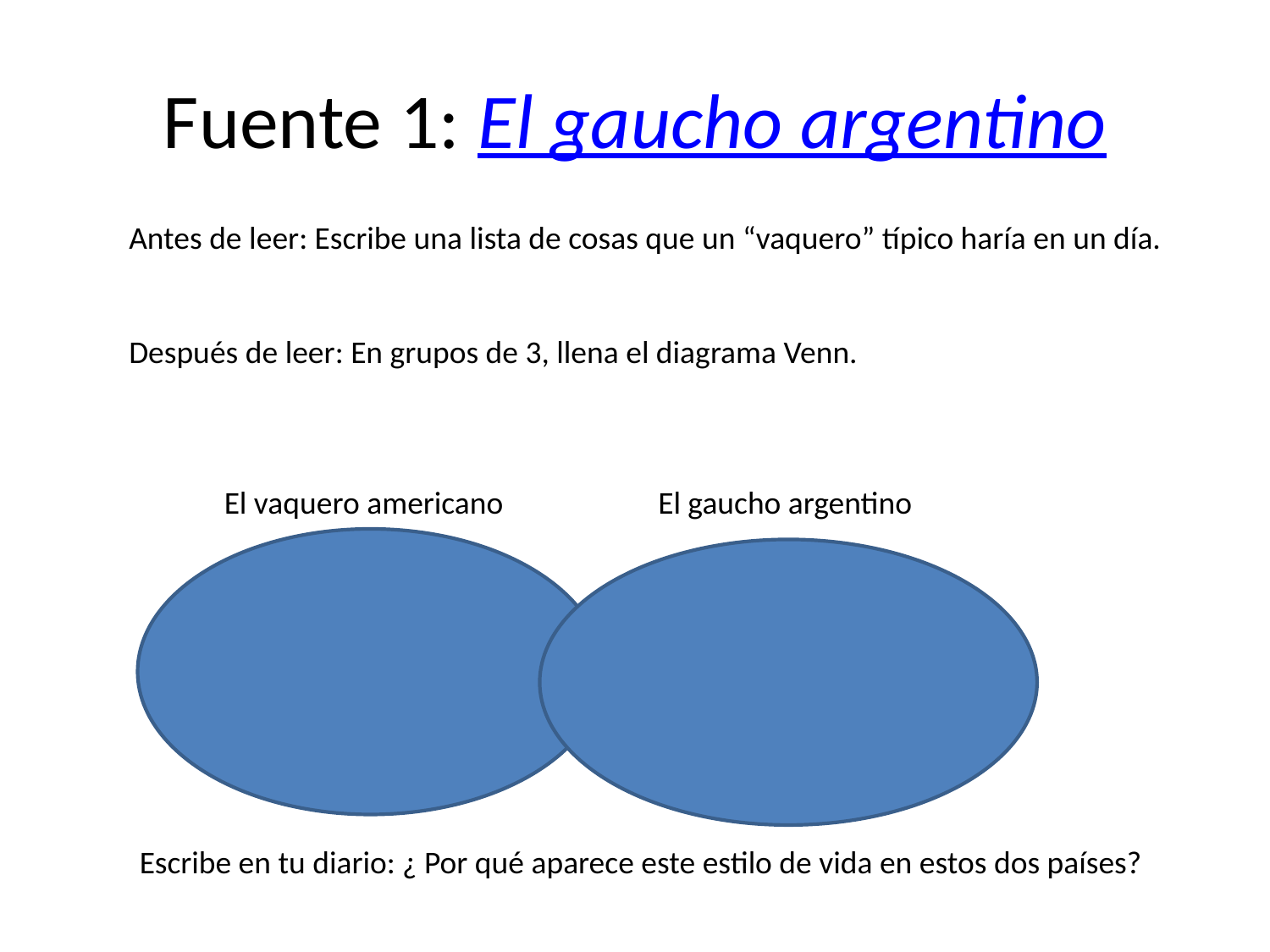

# Fuente 1: El gaucho argentino
Antes de leer: Escribe una lista de cosas que un “vaquero” típico haría en un día.

Después de leer: En grupos de 3, llena el diagrama Venn.

El vaquero americano
El gaucho argentino

Escribe en tu diario: ¿ Por qué aparece este estilo de vida en estos dos países?